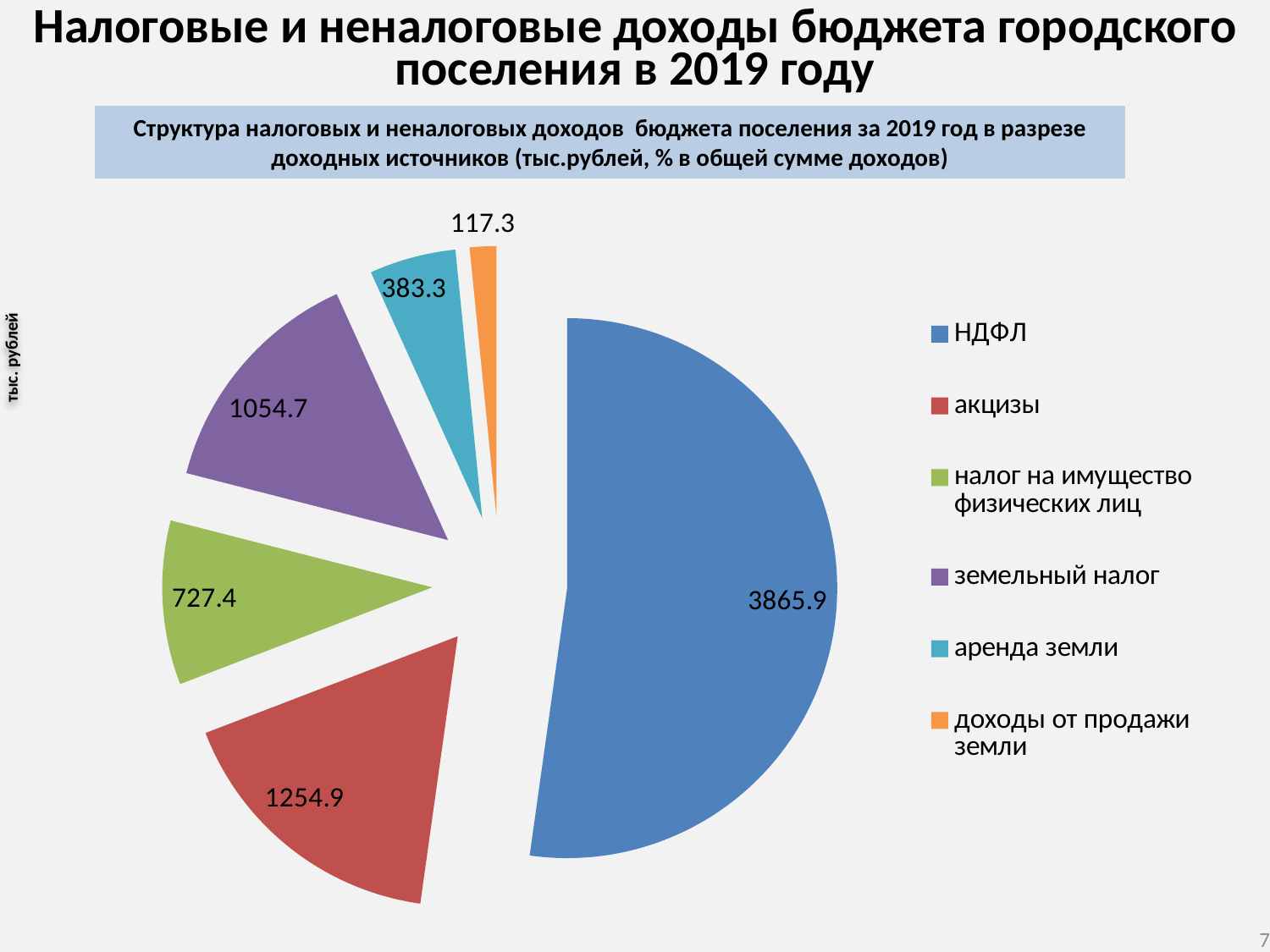

Налоговые и неналоговые доходы бюджета городского поселения в 2019 году
Структура налоговых и неналоговых доходов  бюджета поселения за 2019 год в разрезе доходных источников (тыс.рублей, % в общей сумме доходов)

### Chart

| Category |  |
|---|---|
| НДФЛ | 3865.9 |
| акцизы | 1254.9 |
| налог на имущество физических лиц | 727.4 |
| земельный налог | 1054.7 |
| аренда земли | 383.3 |
| доходы от продажи земли | 117.3 |
тыс. рублей
7